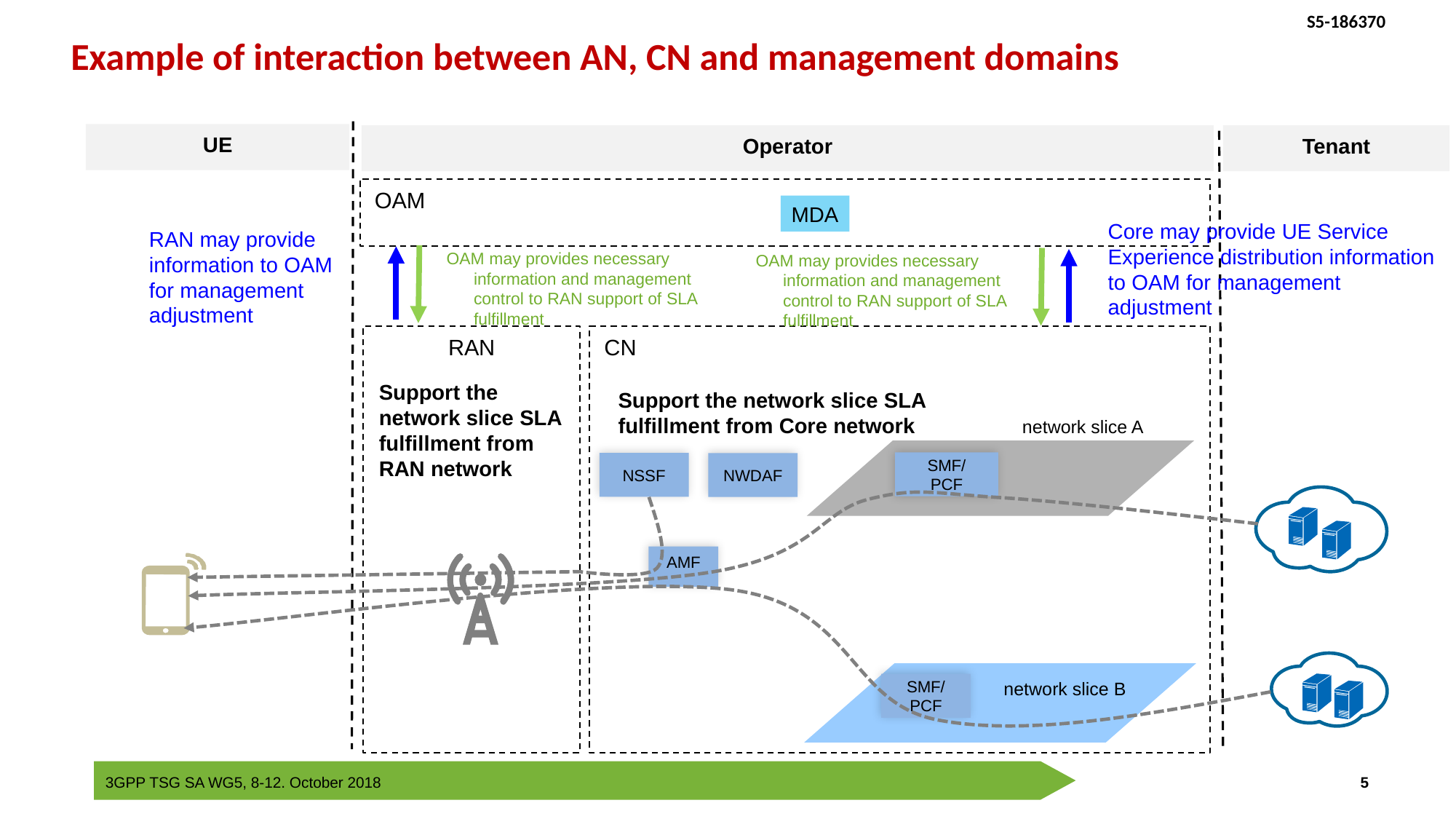

# Example of interaction between AN, CN and management domains
UE
Operator
Tenant
OAM
MDA
Core may provide UE Service Experience distribution information to OAM for management adjustment
RAN may provide information to OAM for management adjustment
OAM may provides necessary information and management control to RAN support of SLA fulfillment
OAM may provides necessary information and management control to RAN support of SLA fulfillment
RAN
CN
Support the network slice SLA fulfillment from RAN network
Support the network slice SLA fulfillment from Core network
network slice A

SMF/
PCF
NSSF
NWDAF

AMF

network slice B

SMF/
PCF